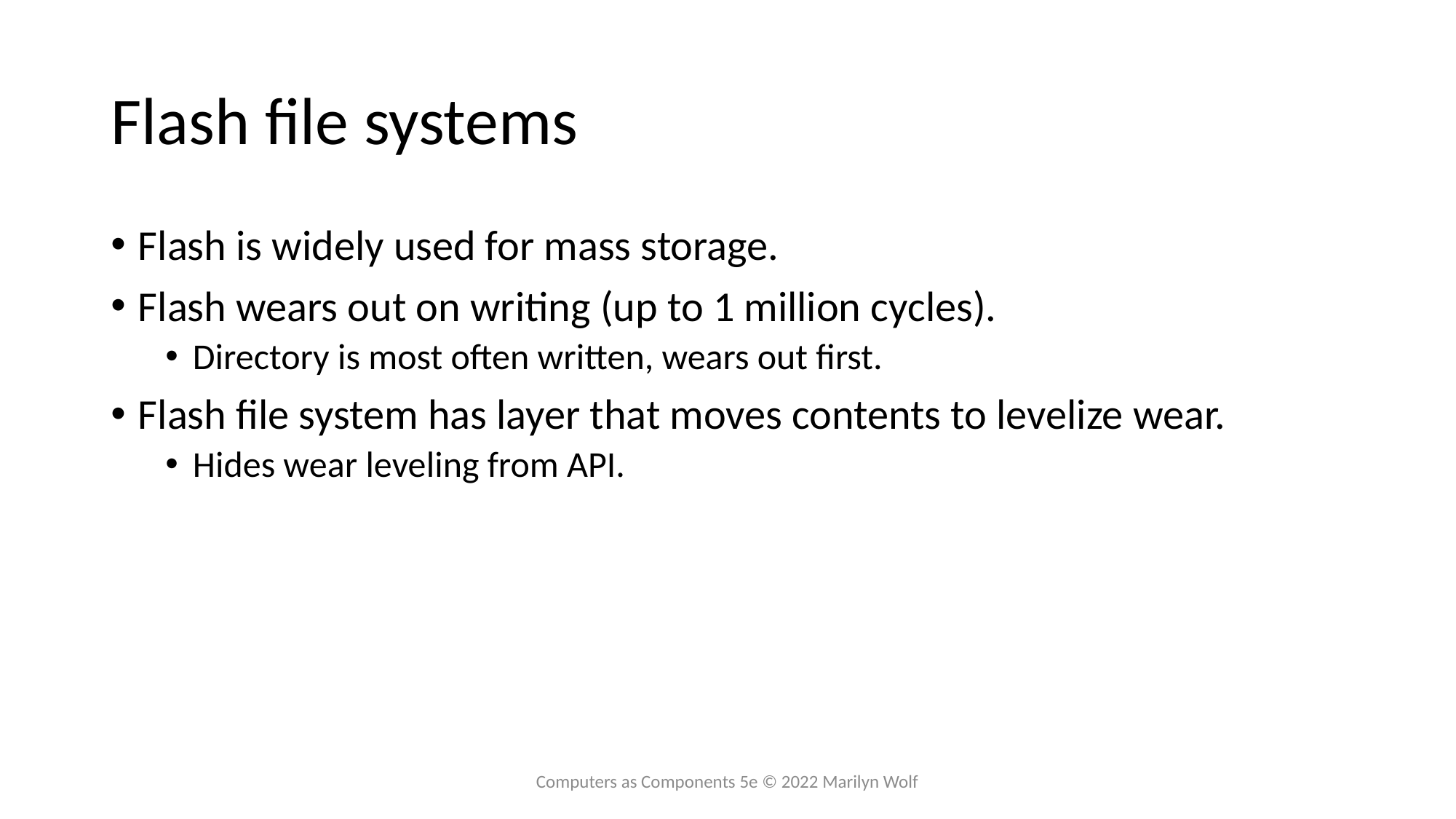

# Flash file systems
Flash is widely used for mass storage.
Flash wears out on writing (up to 1 million cycles).
Directory is most often written, wears out first.
Flash file system has layer that moves contents to levelize wear.
Hides wear leveling from API.
Computers as Components 5e © 2022 Marilyn Wolf